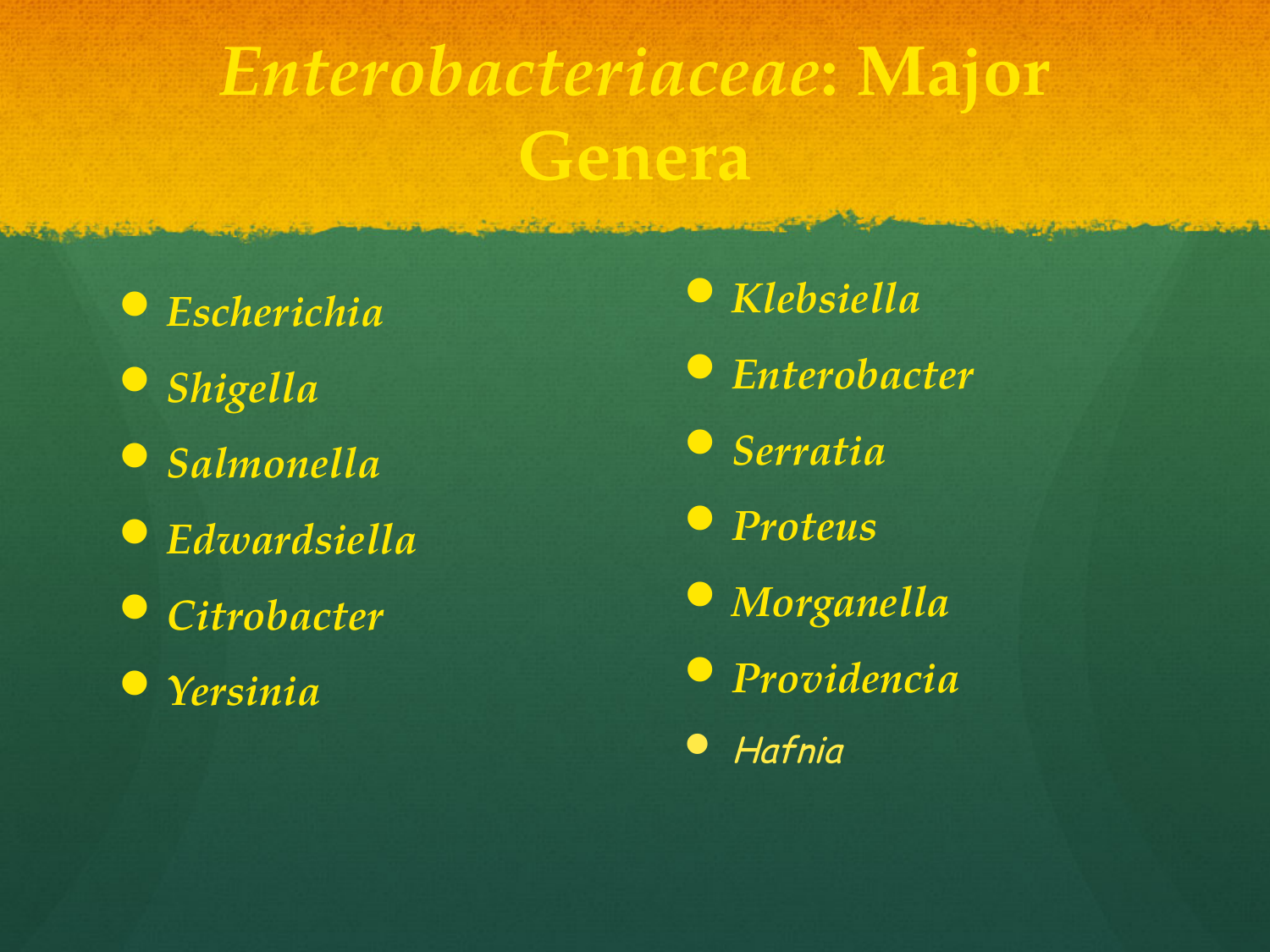

# Enterobacteriaceae: Major Genera
Klebsiella
Enterobacter
Serratia
Proteus
Morganella
Providencia
Hafnia
Escherichia
Shigella
Salmonella
Edwardsiella
Citrobacter
Yersinia